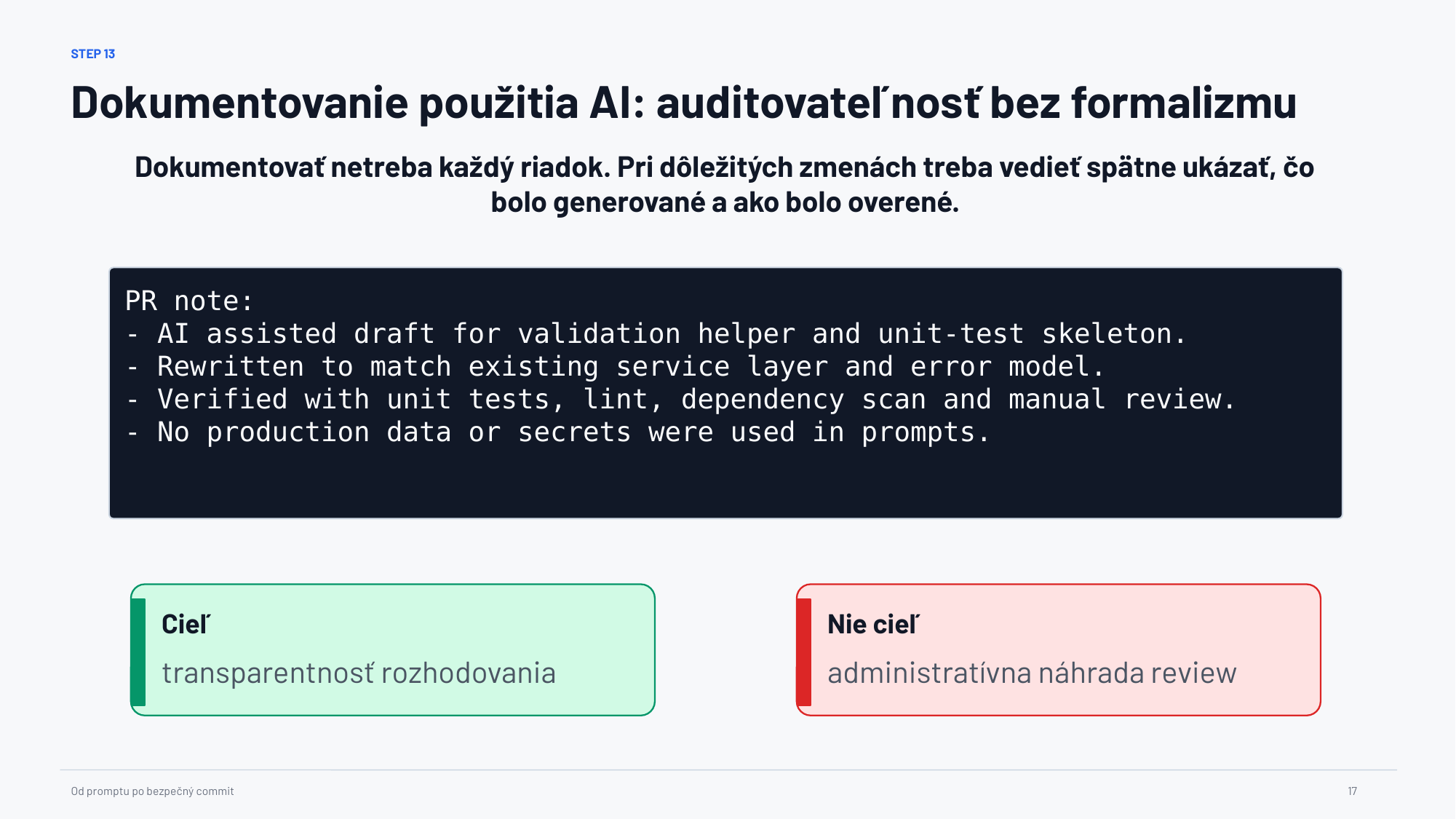

STEP 13
Dokumentovanie použitia AI: auditovateľnosť bez formalizmu
Dokumentovať netreba každý riadok. Pri dôležitých zmenách treba vedieť spätne ukázať, čo bolo generované a ako bolo overené.

PR note:
- AI assisted draft for validation helper and unit-test skeleton.
- Rewritten to match existing service layer and error model.
- Verified with unit tests, lint, dependency scan and manual review.
- No production data or secrets were used in prompts.

Cieľ
Nie cieľ
transparentnosť rozhodovania
administratívna náhrada review
17